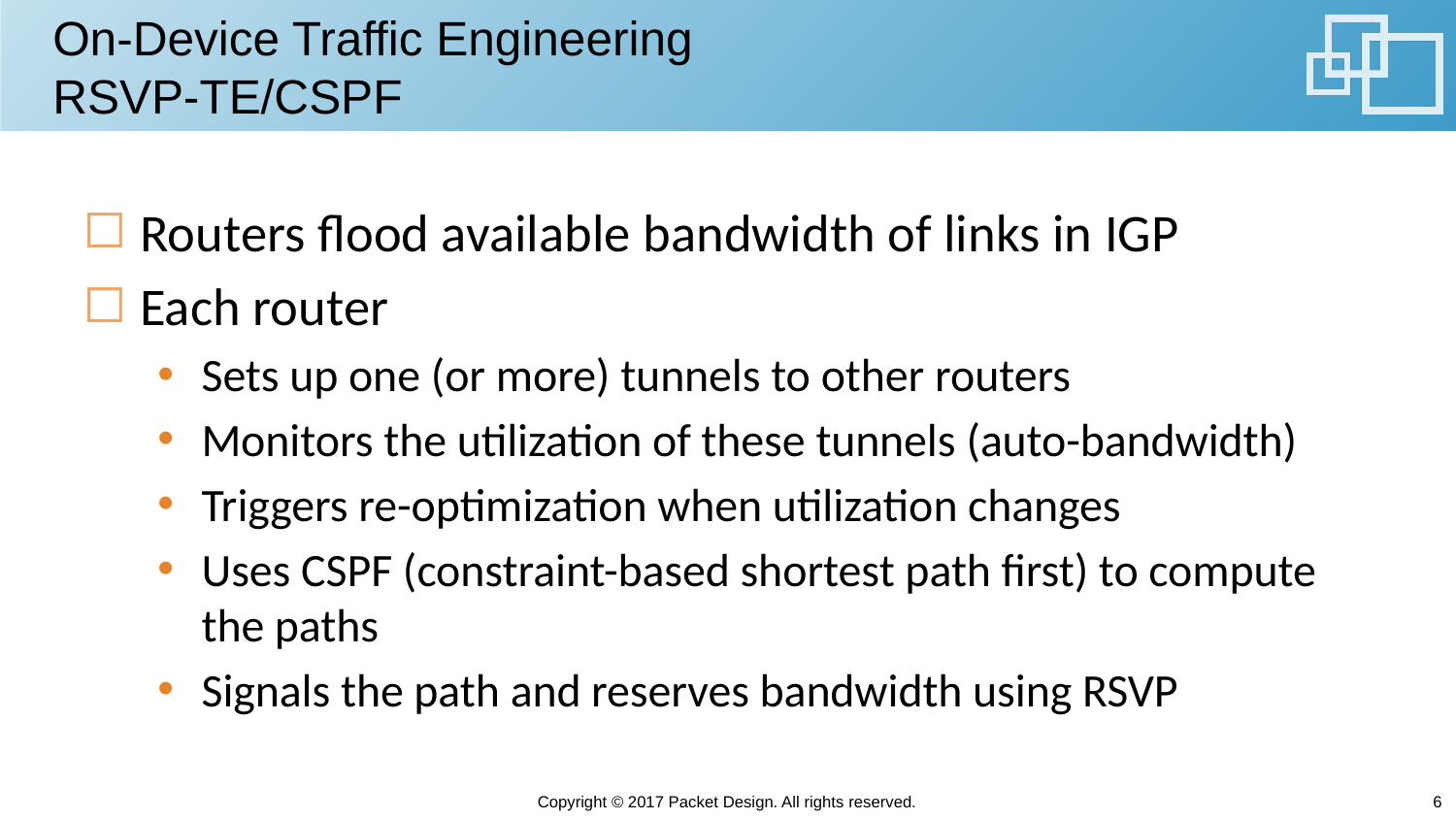

# On-Device Traffic Engineering RSVP-TE/CSPF
Routers flood available bandwidth of links in IGP
Each router
Sets up one (or more) tunnels to other routers
Monitors the utilization of these tunnels (auto-bandwidth)
Triggers re-optimization when utilization changes
Uses CSPF (constraint-based shortest path first) to compute the paths
Signals the path and reserves bandwidth using RSVP
Copyright © 2017 Packet Design. All rights reserved.
6